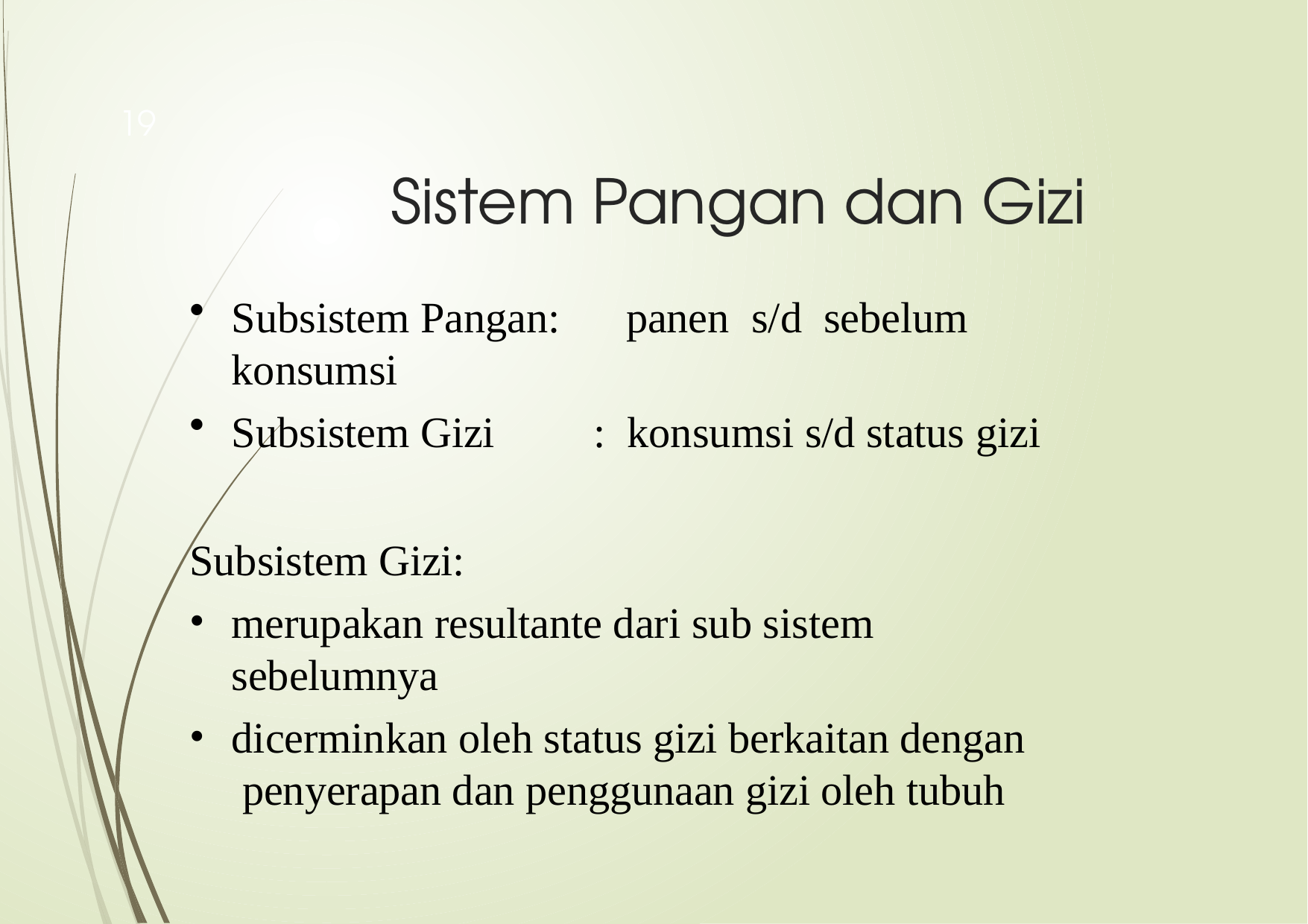

# Sistem Pangan dan Gizi
19
Subsistem Pangan:	panen	s/d	sebelum konsumsi
Subsistem Gizi	:	konsumsi s/d status gizi

Subsistem Gizi:
merupakan resultante dari sub sistem	sebelumnya
dicerminkan oleh status gizi berkaitan dengan  penyerapan dan penggunaan gizi oleh tubuh